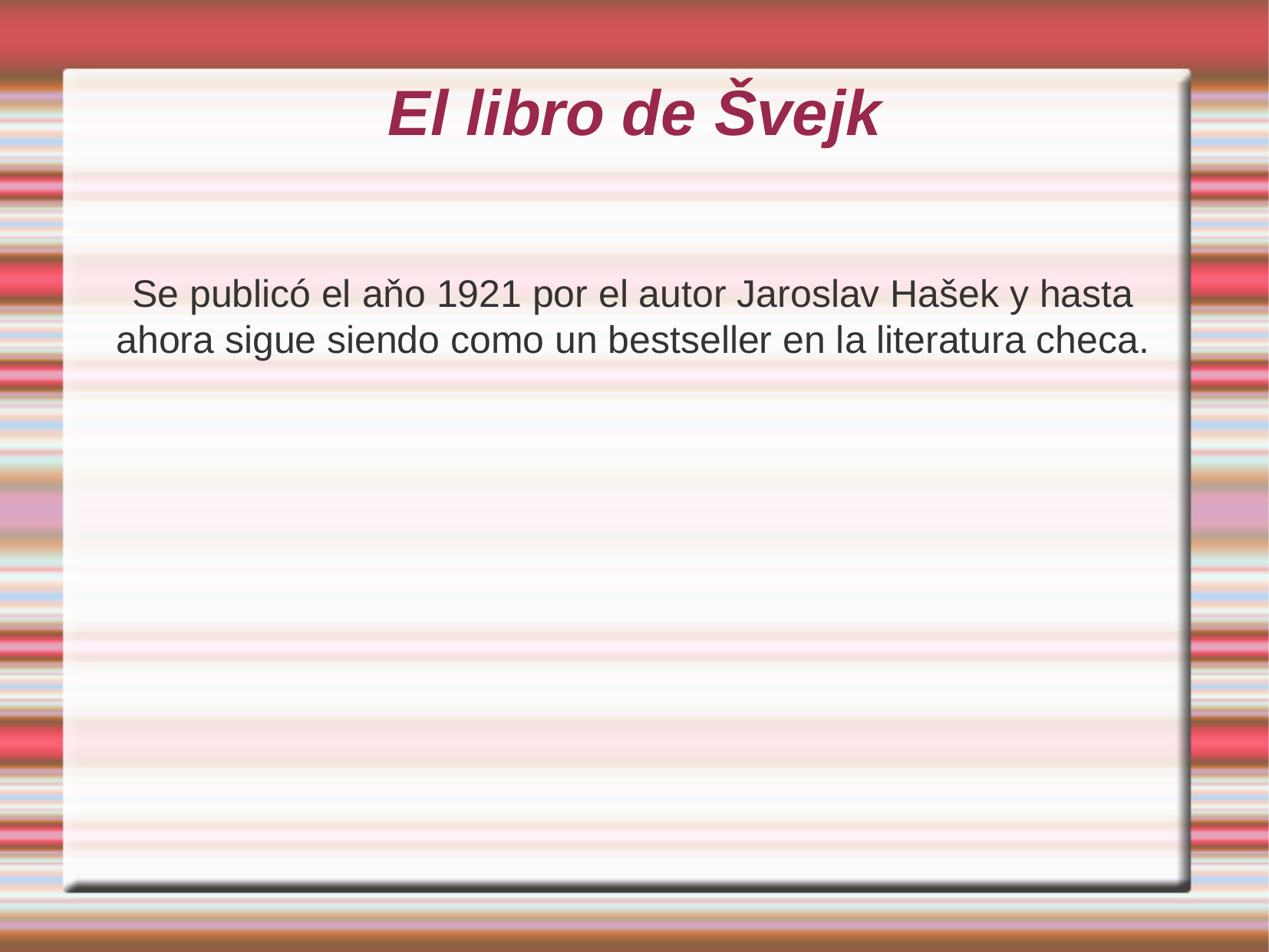

El libro de Švejk
Se publicó el aňo 1921 por el autor Jaroslav Hašek y hasta ahora sigue siendo como un bestseller en la literatura checa.